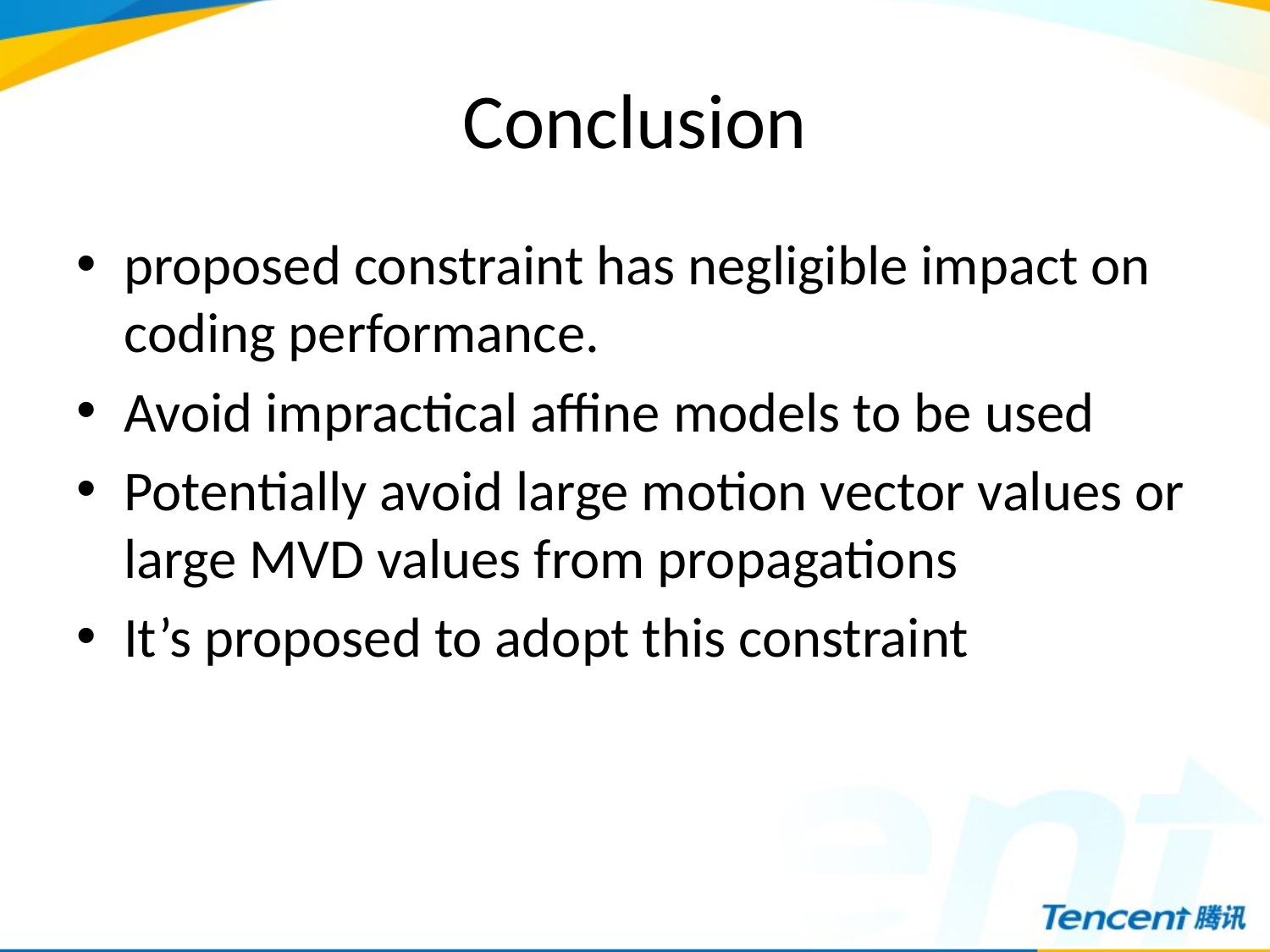

# Conclusion
proposed constraint has negligible impact on coding performance.
Avoid impractical affine models to be used
Potentially avoid large motion vector values or large MVD values from propagations
It’s proposed to adopt this constraint